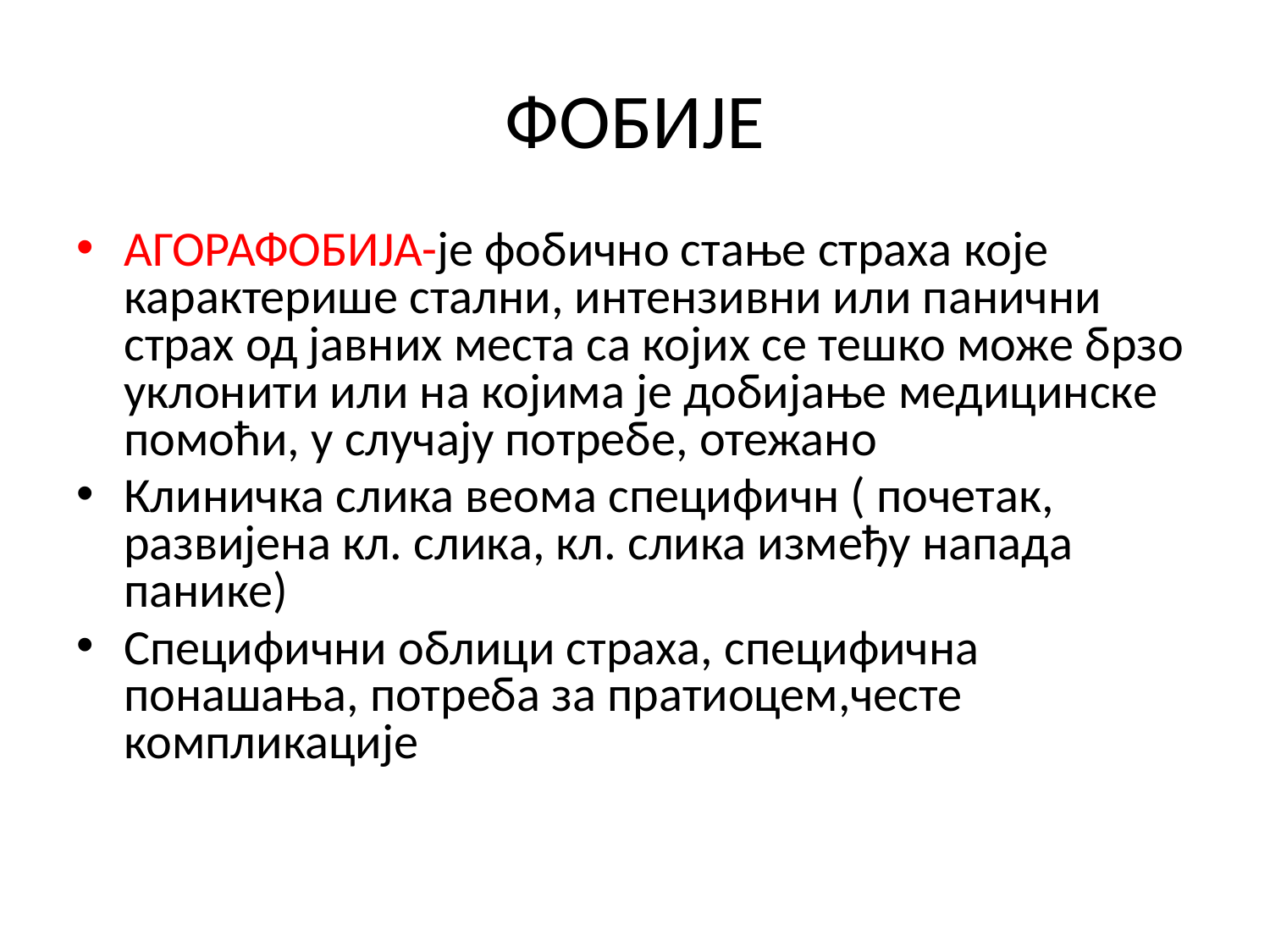

# ФОБИЈЕ
АГОРАФОБИЈА-је фобично стање страха које карактерише стални, интензивни или панични страх од јавних места са којих се тешко може брзо уклонити или на којима је добијање медицинске помоћи, у случају потребе, отежано
Клиничка слика веома специфичн ( почетак, развијена кл. слика, кл. слика између напада панике)
Специфични облици страха, специфична понашања, потреба за пратиоцем,честе компликације